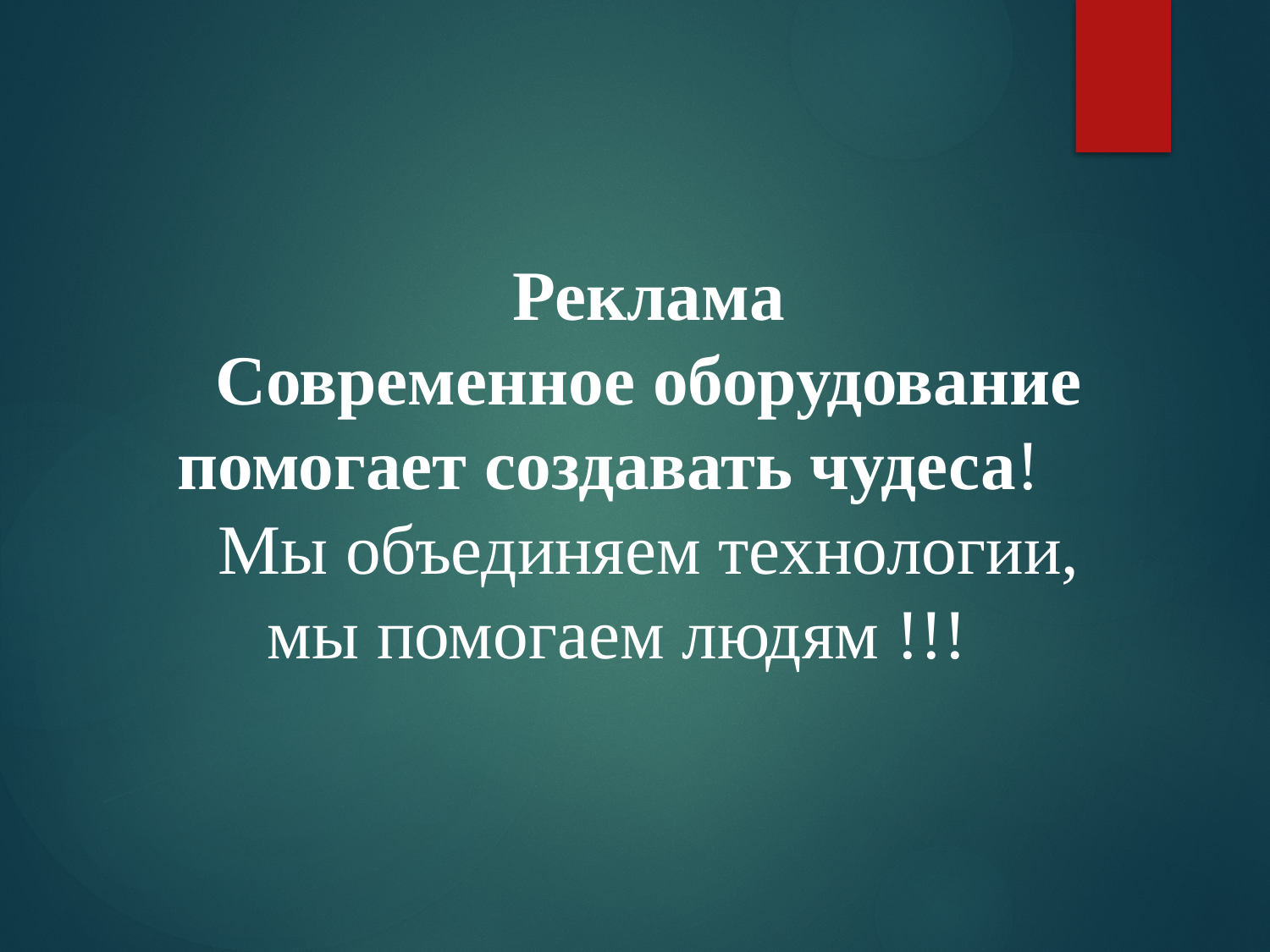

Реклама
Современное оборудование помогает создавать чудеса!
Мы объединяем технологии, мы помогаем людям !!!